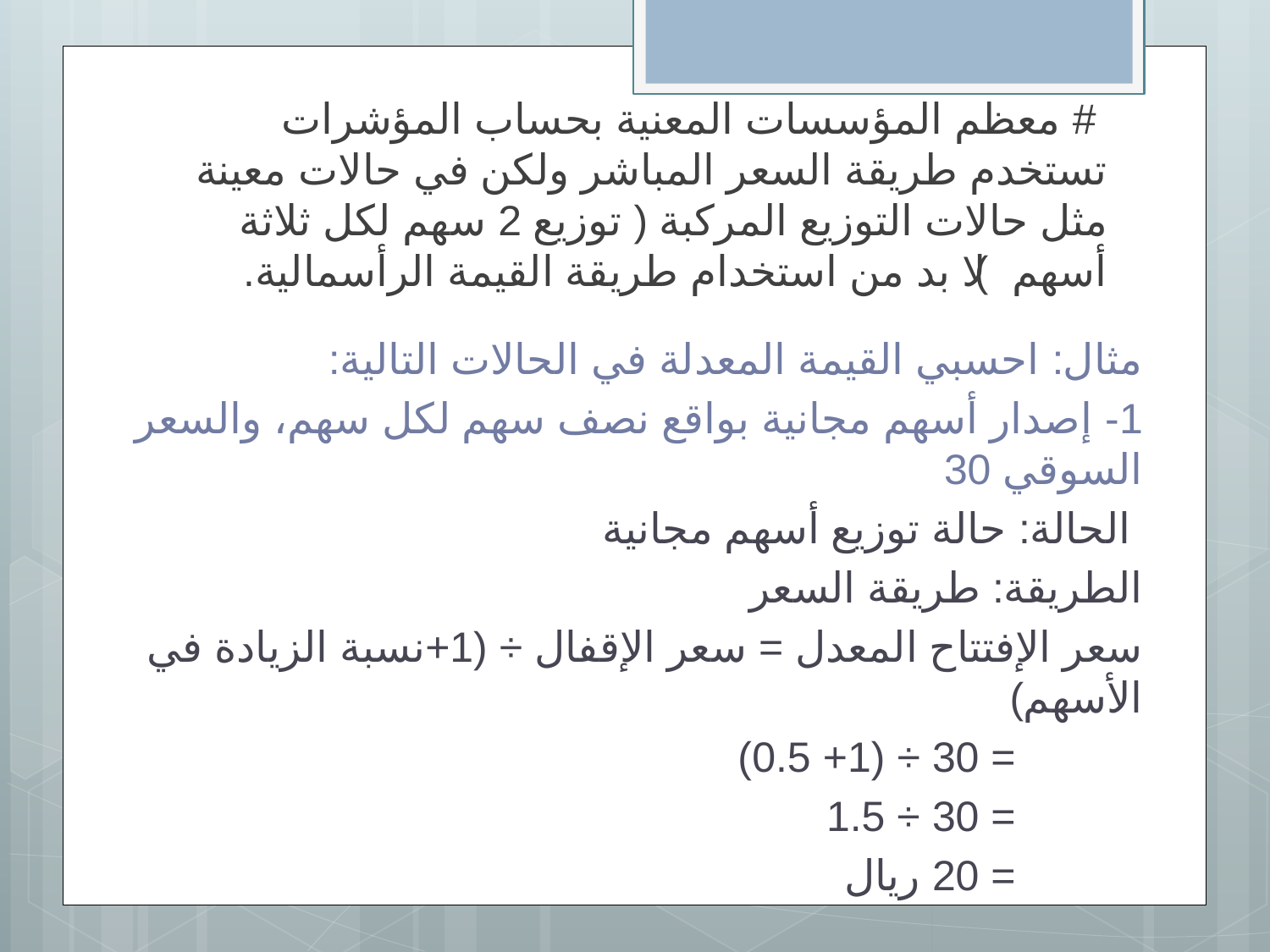

# # معظم المؤسسات المعنية بحساب المؤشرات تستخدم طريقة السعر المباشر ولكن في حالات معينة مثل حالات التوزيع المركبة ( توزيع 2 سهم لكل ثلاثة أسهم) لا بد من استخدام طريقة القيمة الرأسمالية.
مثال: احسبي القيمة المعدلة في الحالات التالية:
1- إصدار أسهم مجانية بواقع نصف سهم لكل سهم، والسعر السوقي 30
 الحالة: حالة توزيع أسهم مجانية
الطريقة: طريقة السعر
سعر الإفتتاح المعدل = سعر الإقفال ÷ (1+نسبة الزيادة في الأسهم)
		= 30 ÷ (1+ 0.5)
		= 30 ÷ 1.5
		= 20 ريال